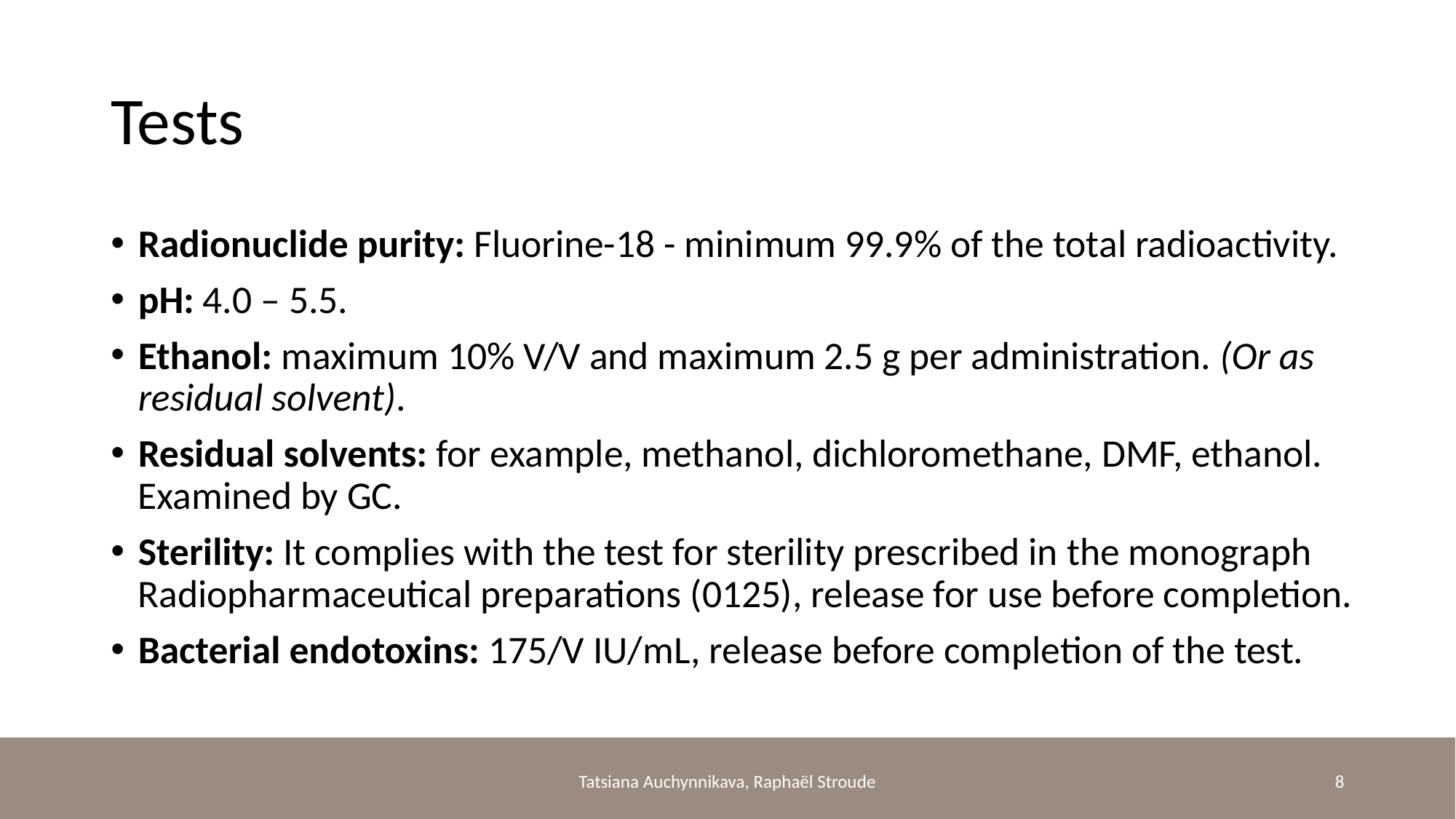

# Tests
Radionuclide purity: Fluorine-18 - minimum 99.9% of the total radioactivity.
pH: 4.0 – 5.5.
Ethanol: maximum 10% V/V and maximum 2.5 g per administration. (Or as residual solvent).
Residual solvents: for example, methanol, dichloromethane, DMF, ethanol. Examined by GC.
Sterility: It complies with the test for sterility prescribed in the monograph Radiopharmaceutical preparations (0125), release for use before completion.
Bacterial endotoxins: 175/V IU/mL, release before completion of the test.
Tatsiana Auchynnikava, Raphaël Stroude
8